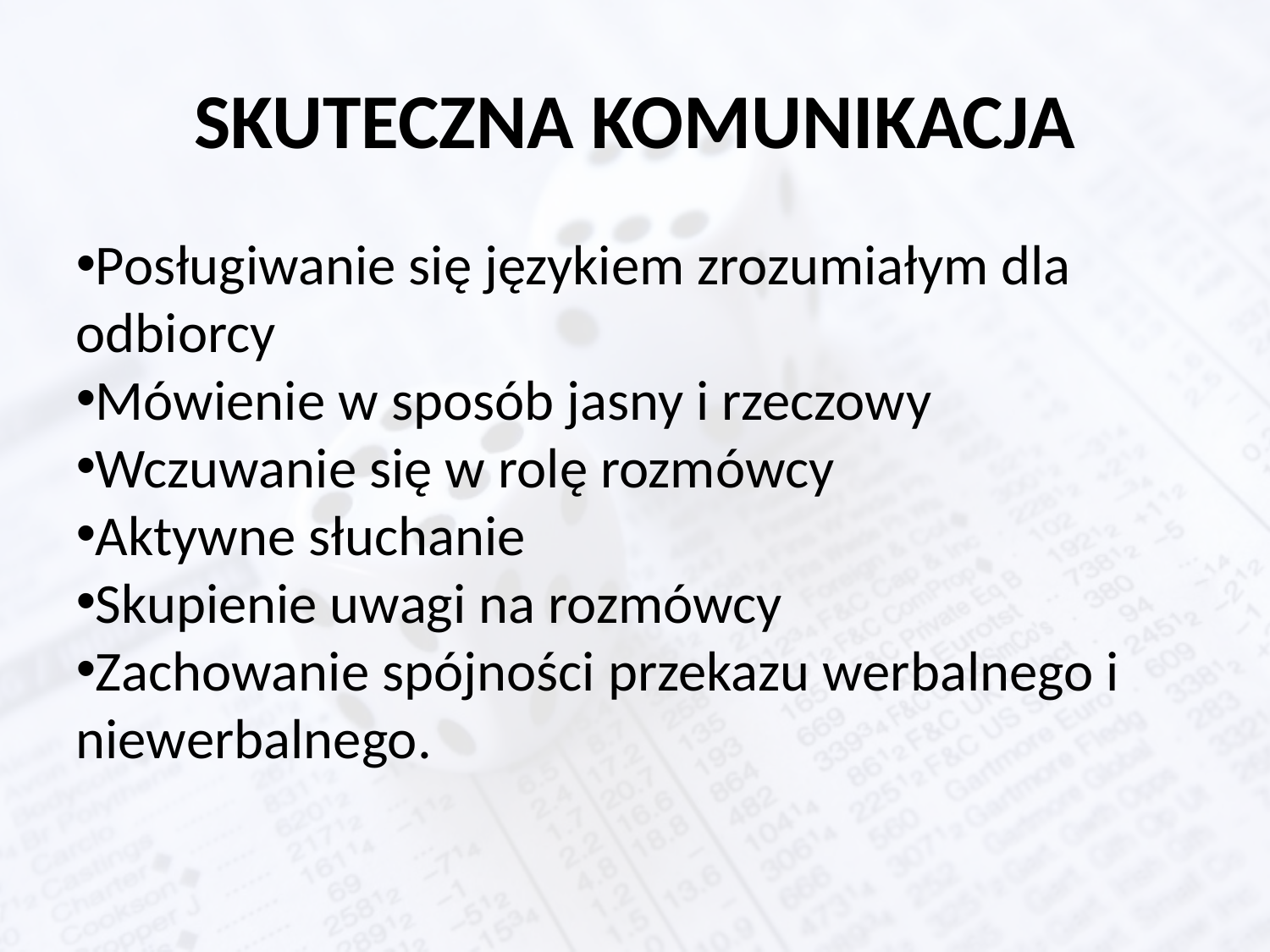

SKUTECZNA KOMUNIKACJA
Posługiwanie się językiem zrozumiałym dla odbiorcy
Mówienie w sposób jasny i rzeczowy
Wczuwanie się w rolę rozmówcy
Aktywne słuchanie
Skupienie uwagi na rozmówcy
Zachowanie spójności przekazu werbalnego i niewerbalnego.